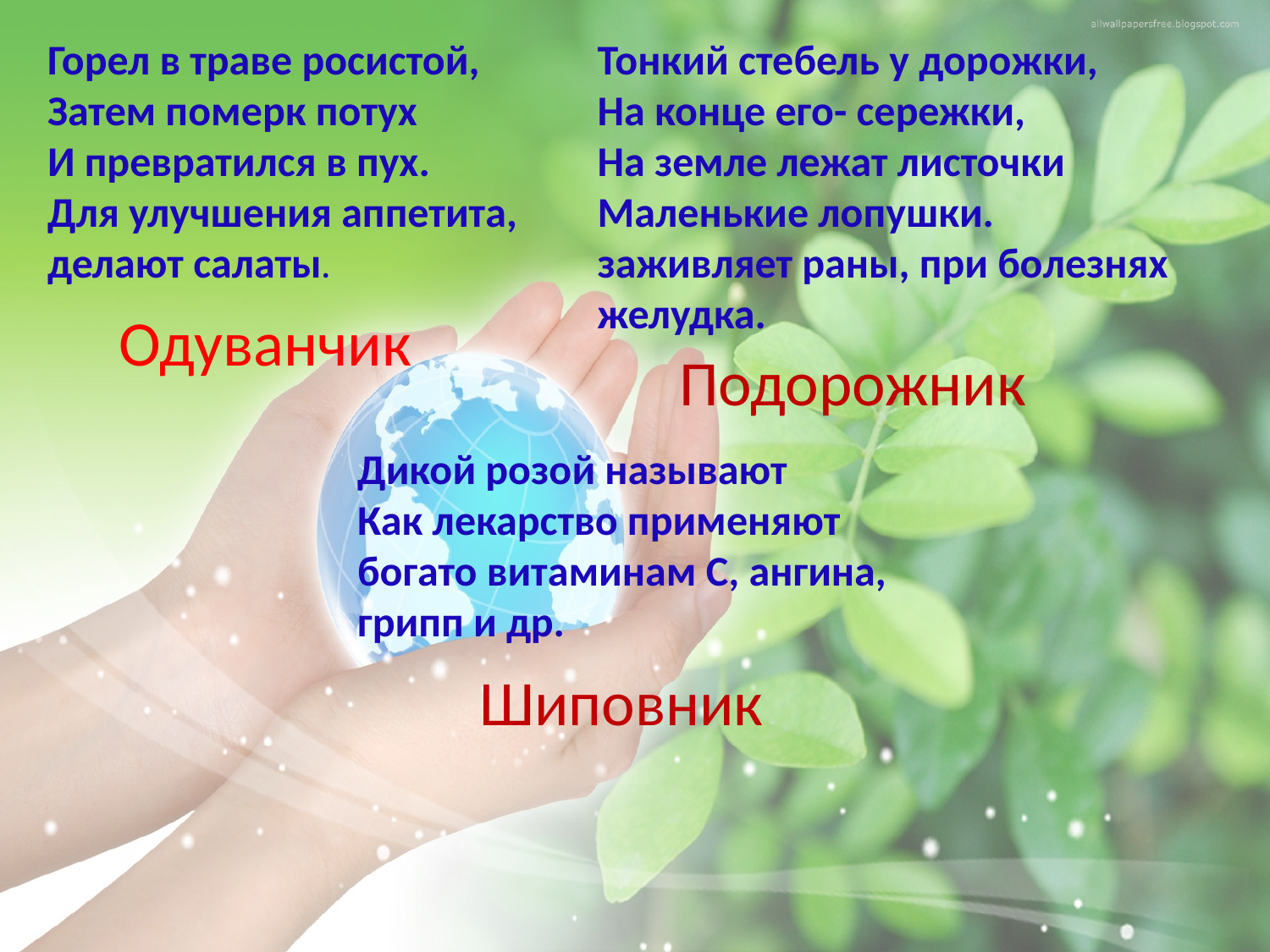

Горел в траве росистой,
Затем померк потух
И превратился в пух.
Для улучшения аппетита, делают салаты.
Тонкий стебель у дорожки,
На конце его- сережки,
На земле лежат листочки
Маленькие лопушки.
заживляет раны, при болезнях желудка.
Одуванчик
Подорожник
Дикой розой называют
Как лекарство применяют
богато витаминам С, ангина, грипп и др.
Шиповник